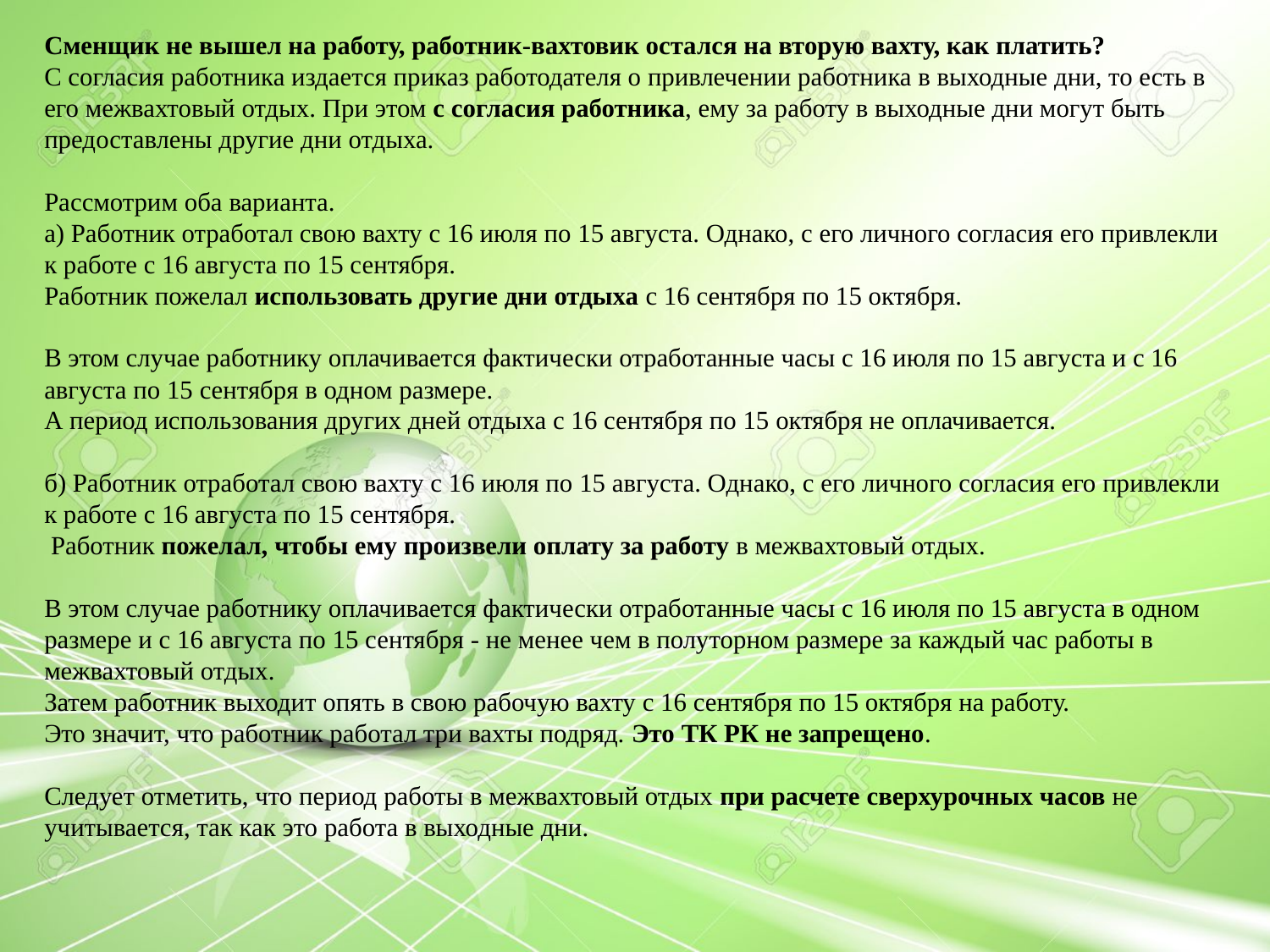

Сменщик не вышел на работу, работник-вахтовик остался на вторую вахту, как платить?
С согласия работника издается приказ работодателя о привлечении работника в выходные дни, то есть в его межвахтовый отдых. При этом с согласия работника, ему за работу в выходные дни могут быть предоставлены другие дни отдыха.

Рассмотрим оба варианта.
а) Работник отработал свою вахту с 16 июля по 15 августа. Однако, с его личного согласия его привлекли к работе с 16 августа по 15 сентября.
Работник пожелал использовать другие дни отдыха с 16 сентября по 15 октября.

В этом случае работнику оплачивается фактически отработанные часы с 16 июля по 15 августа и с 16 августа по 15 сентября в одном размере.
А период использования других дней отдыха с 16 сентября по 15 октября не оплачивается.

б) Работник отработал свою вахту с 16 июля по 15 августа. Однако, с его личного согласия его привлекли к работе с 16 августа по 15 сентября.
 Работник пожелал, чтобы ему произвели оплату за работу в межвахтовый отдых.

В этом случае работнику оплачивается фактически отработанные часы с 16 июля по 15 августа в одном размере и с 16 августа по 15 сентября - не менее чем в полуторном размере за каждый час работы в межвахтовый отдых.
Затем работник выходит опять в свою рабочую вахту с 16 сентября по 15 октября на работу.
Это значит, что работник работал три вахты подряд. Это ТК РК не запрещено.

Следует отметить, что период работы в межвахтовый отдых при расчете сверхурочных часов не учитывается, так как это работа в выходные дни.